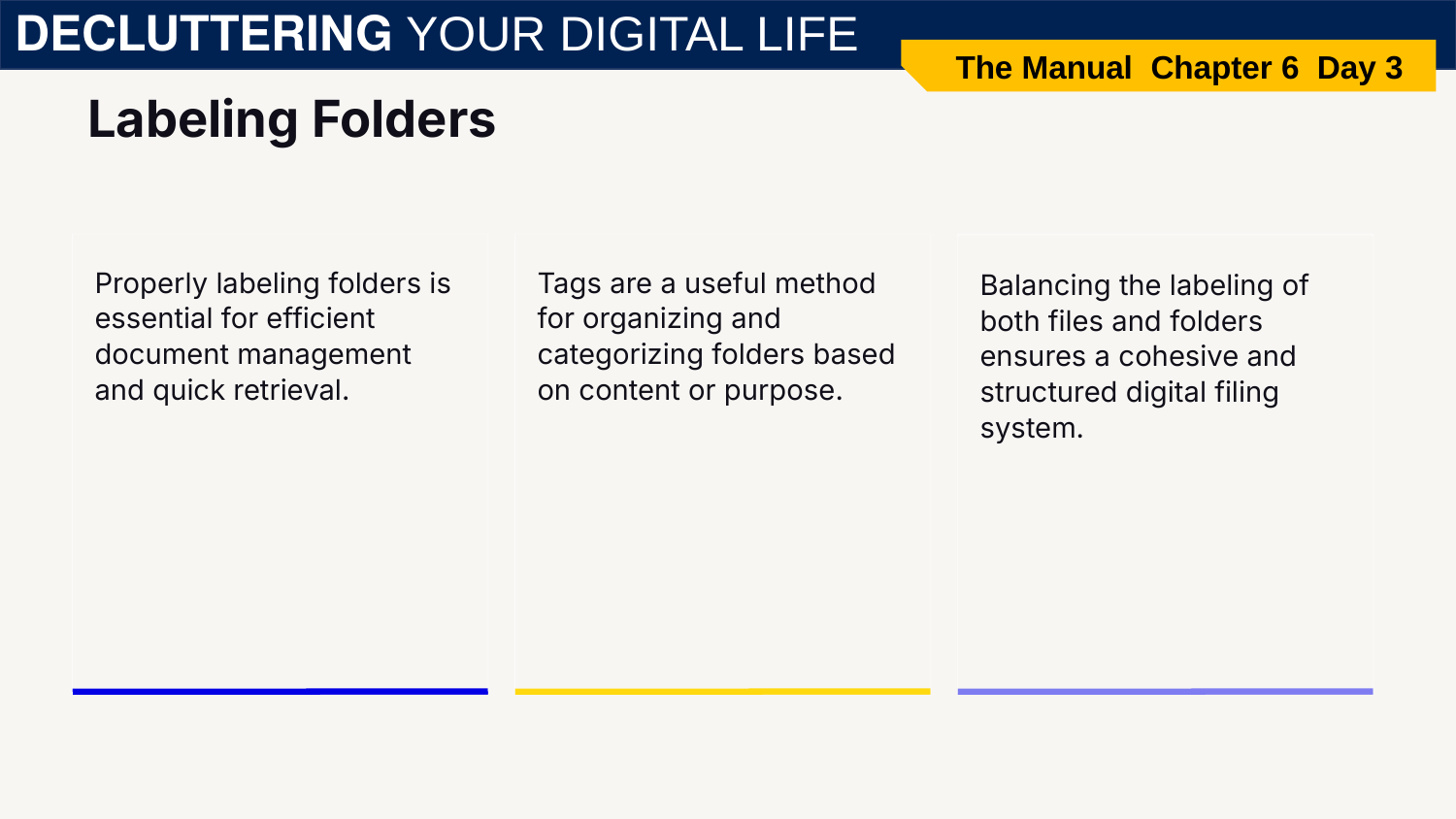

DECLUTTERING YOUR DIGITAL LIFE
The Manual  Chapter 6  Day 3

# Labeling Folders
Properly labeling folders is essential for efficient document management and quick retrieval.
Tags are a useful method for organizing and categorizing folders based on content or purpose.
Balancing the labeling of both files and folders ensures a cohesive and structured digital filing system.